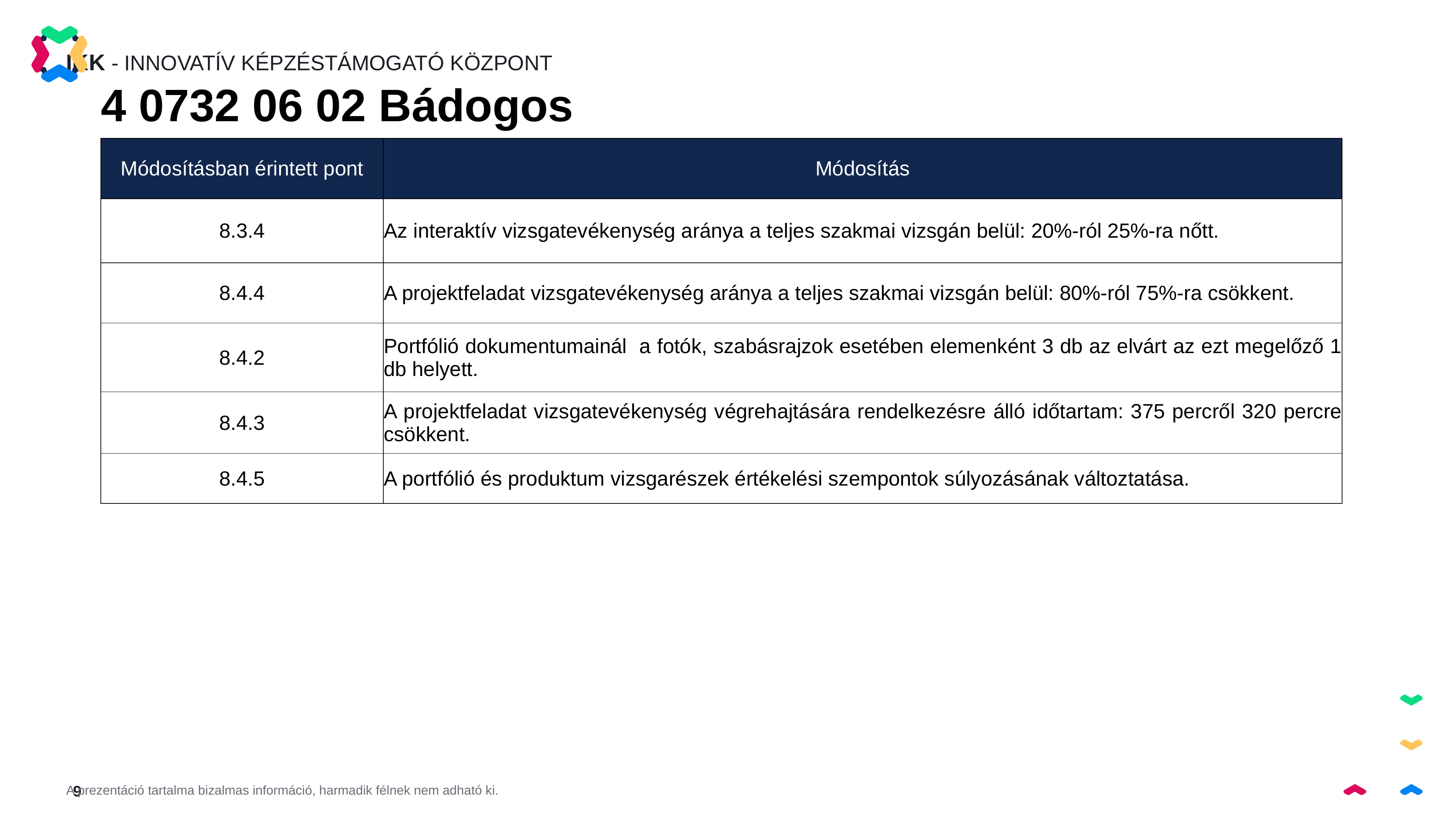

4 0732 06 02 Bádogos

| Módosításban érintett pont | Módosítás |
| --- | --- |
| 8.3.4 | Az interaktív vizsgatevékenység aránya a teljes szakmai vizsgán belül: 20%-ról 25%-ra nőtt. |
| 8.4.4 | A projektfeladat vizsgatevékenység aránya a teljes szakmai vizsgán belül: 80%-ról 75%-ra csökkent. |
| 8.4.2 | Portfólió dokumentumainál a fotók, szabásrajzok esetében elemenként 3 db az elvárt az ezt megelőző 1 db helyett. |
| 8.4.3 | A projektfeladat vizsgatevékenység végrehajtására rendelkezésre álló időtartam: 375 percről 320 percre csökkent. |
| 8.4.5 | A portfólió és produktum vizsgarészek értékelési szempontok súlyozásának változtatása. |